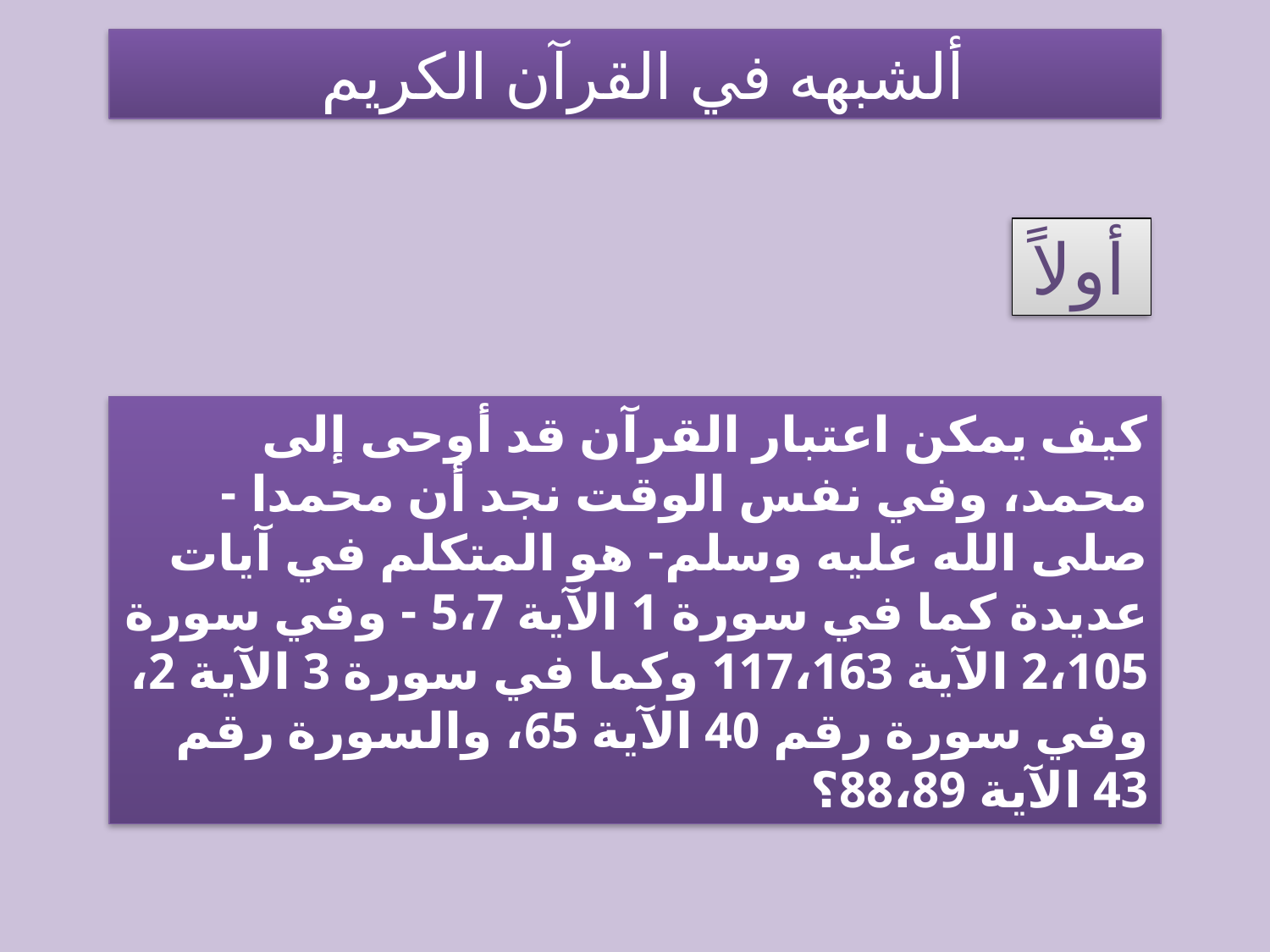

ألشبهه في القرآن الكريم
أولاً
كيف يمكن اعتبار القرآن قد أوحى إلى محمد، وفي نفس الوقت نجد أن محمدا -صلى الله عليه وسلم- هو المتكلم في آيات عديدة كما في سورة 1 الآية 5،7 - وفي سورة 2،105 الآية 117،163 وكما في سورة 3 الآية 2، وفي سورة رقم 40 الآية 65، والسورة رقم 43 الآية 88،89؟